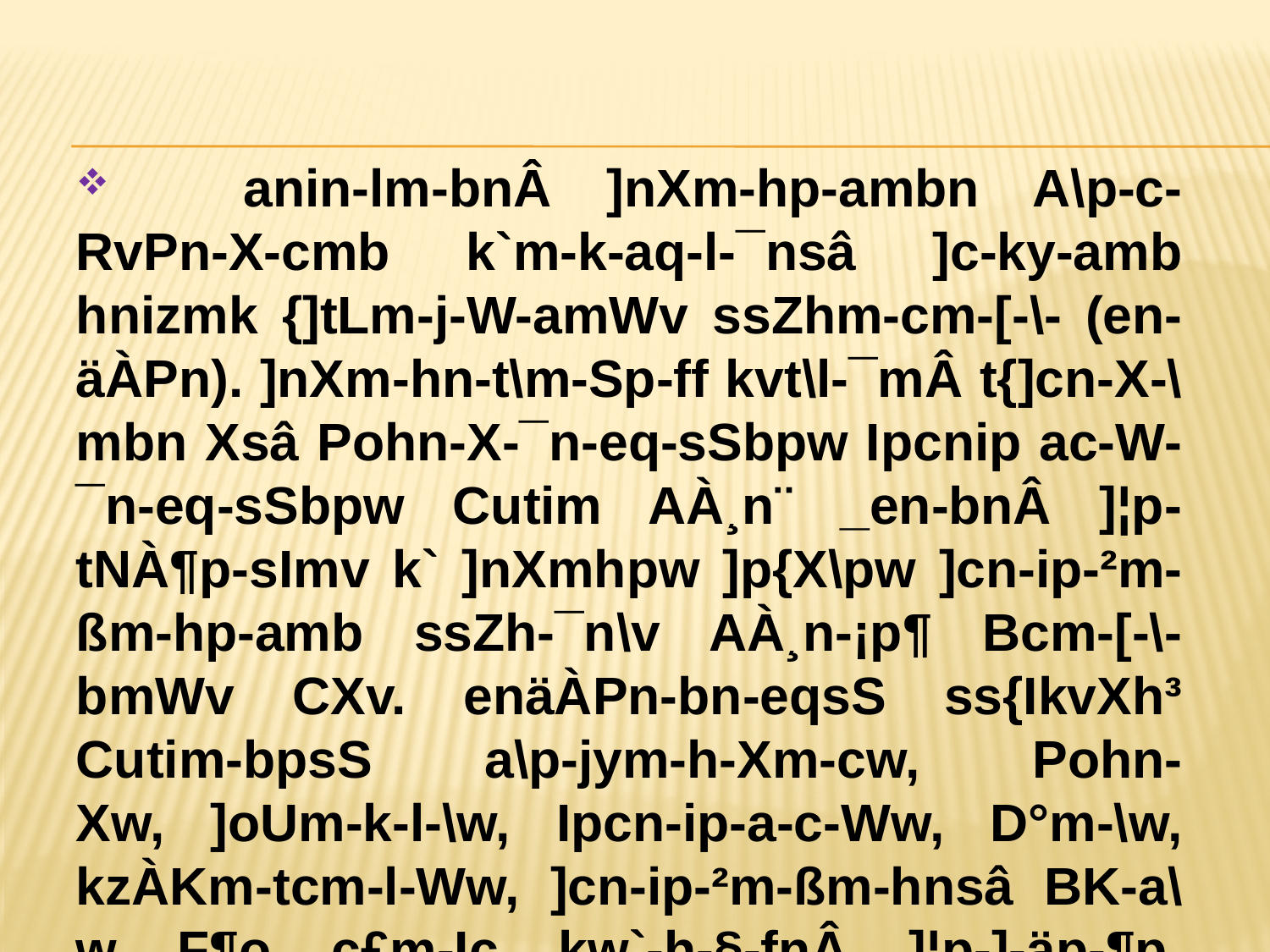

anin-lm-bnÂ ]nXm-hp-ambn A\p-c-RvPn-X-cmb k`m-k-aq-l-¯nsâ ]c-ky-amb hnizmk {]tLm-j-W-amWv ssZhm-cm-[-\- (en-äÀPn). ]nXm-hn-t\m-Sp-ff kvt\l-¯mÂ t{]cn-X-\mbn Xsâ Pohn-X-¯n-eq-sSbpw Ipcnip ac-W-¯n-eq-sSbpw Cutim AÀ¸n¨ _en-bnÂ ]¦p-tNÀ¶p-sIm­v k` ]nXmhpw ]p{X\pw ]cn-ip-²m-ßm-hp-amb ssZh-¯n\v AÀ¸n-¡p¶ Bcm-[-\-bmWv CXv. enäÀPn-bn-eqsS ss{IkvXh³ Cutim-bpsS a\p-jym-h-Xm-cw, Pohn-Xw, ]oUm-k-l-\w, Ipcn-ip-a-c-Ww, D°m-\w, kzÀKm-tcm-l-Ww, ]cn-ip-²m-ßm-hnsâ BK-a\w F¶o c£m-Ic kw`-h-§-fnÂ ]¦p-]-äp-¶p. enäÀPn-bnse AS-bm-f-§fpw {]XoI§fpw hgn-bmWv k` Cu cl-ky-§-fnÂ ]¦p-tN-cp-¶-Xv.